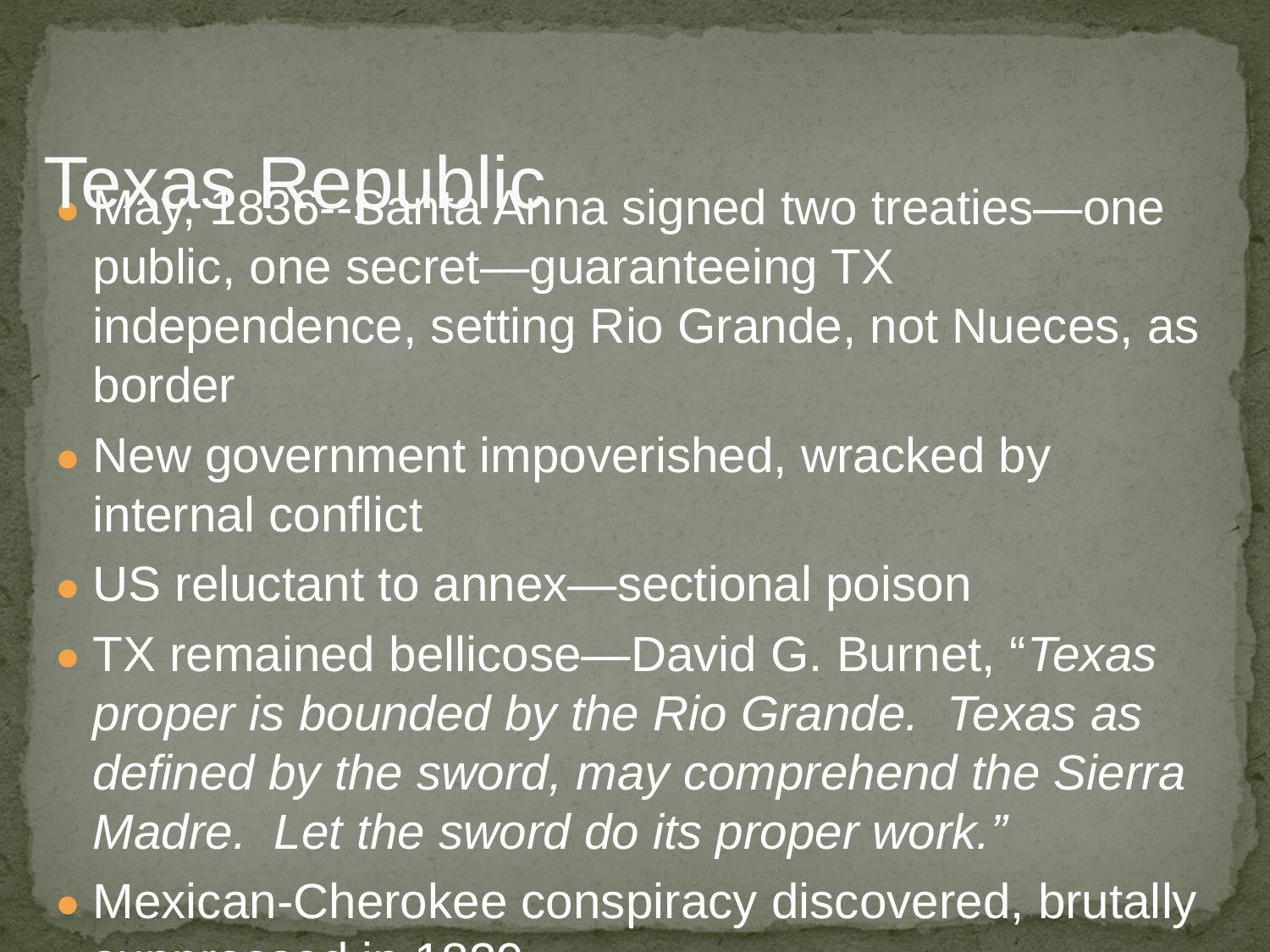

# Texas Republic
May, 1836--Santa Anna signed two treaties—one public, one secret—guaranteeing TX independence, setting Rio Grande, not Nueces, as border
New government impoverished, wracked by internal conflict
US reluctant to annex—sectional poison
TX remained bellicose—David G. Burnet, “Texas proper is bounded by the Rio Grande.  Texas as defined by the sword, may comprehend the Sierra Madre.  Let the sword do its proper work.”
Mexican-Cherokee conspiracy discovered, brutally suppressed in 1839